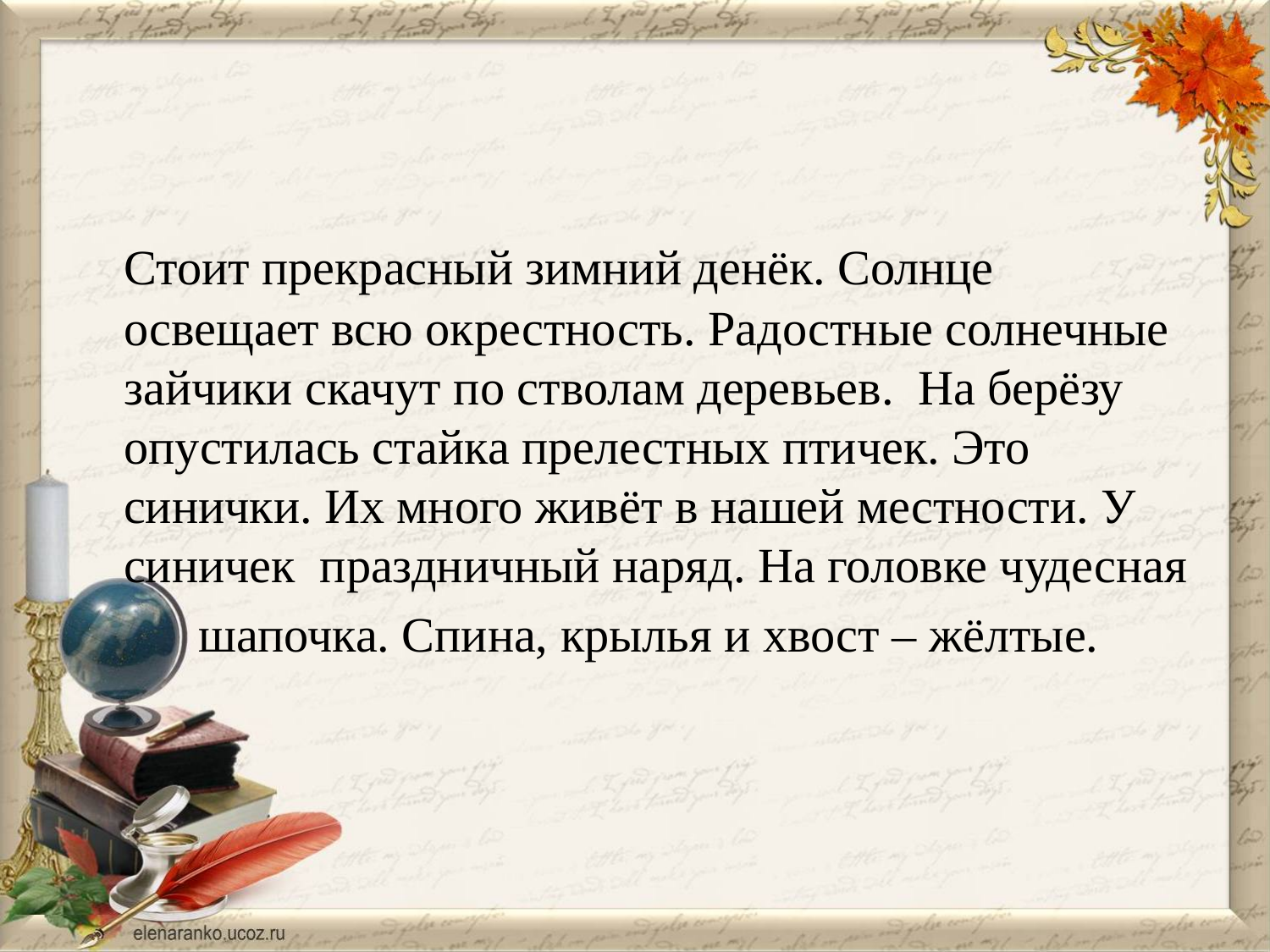

#
 	Стоит прекрасный зимний денёк. Солнце освещает всю окрестность. Радостные солнечные зайчики скачут по стволам деревьев.  На берёзу опустилась стайка прелестных птичек. Это синички. Их много живёт в нашей местности. У синичек  праздничный наряд. На головке чудесная
          шапочка. Спина, крылья и хвост – жёлтые.